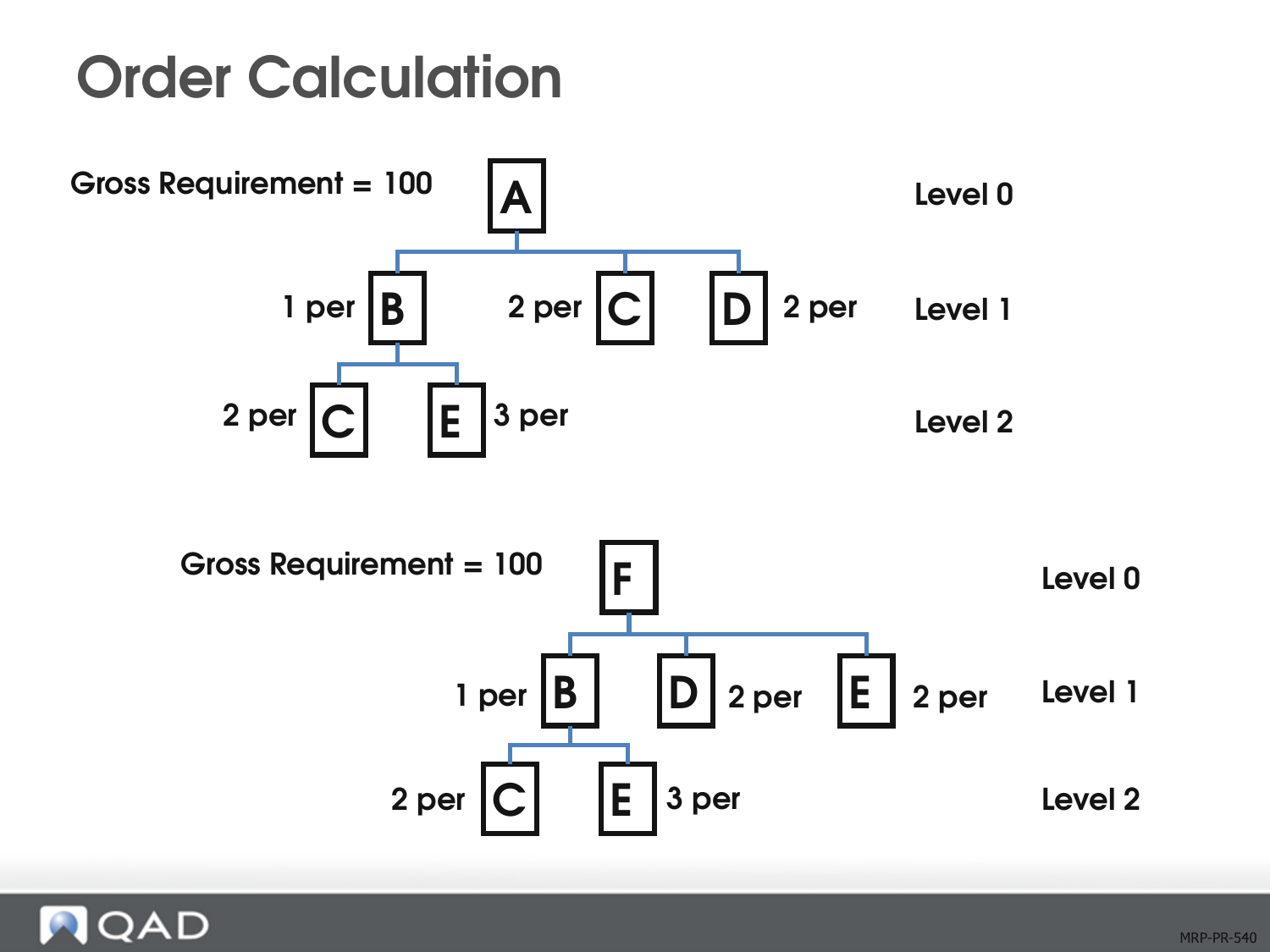

# Order Calculation
Gross Requirement = 100
A
B
C
D
1 per
2 per
2 per
C
E
2 per
3 per
Level 0
Level 1
Level 2
Gross Requirement = 100
F
B
D
E
1 per
2 per
2 per
C
E
3 per
2 per
Level 0
Level 1
Level 2
MRP-PR-540